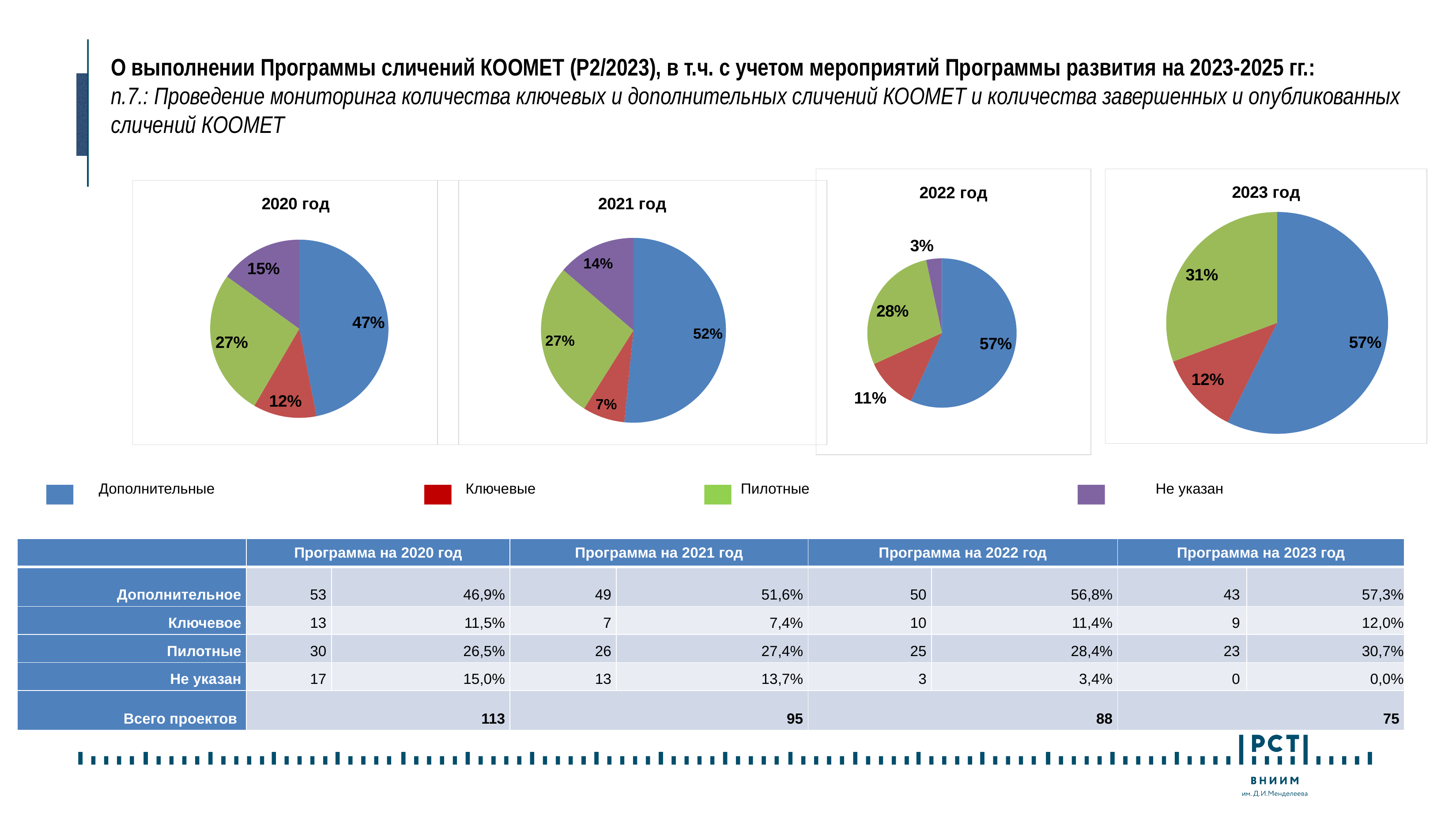

О выполнении Программы сличений КООМЕТ (P2/2023), в т.ч. с учетом мероприятий Программы развития на 2023-2025 гг.:
п.7.: Проведение мониторинга количества ключевых и дополнительных сличений КООМЕТ и количества завершенных и опубликованных сличений КООМЕТ

### Chart: 2022 год

| Category | Ряд1 |
|---|---|
| Дополнительное | 50.0 |
| Ключевое | 10.0 |
| Пилот | 25.0 |
| Не указан | 3.0 |

### Chart: 2023 год

| Category | Ряд1 |
|---|---|
| Дополнительное | 43.0 |
| Ключевое | 9.0 |
| Пилот | 23.0 |
| Не указан | 0.0 |

### Chart: 2020 год

| Category | Дополнительное Ключевое Пилот Не указан |
|---|---|
| Дополнительное | 53.0 |
| Ключевое | 13.0 |
| Пилот | 30.0 |
| Не указан | 17.0 |

### Chart: 2021 год

| Category | Дополнительное Ключевое Пилот Не указан |
|---|---|
| Дополнительное | 49.0 |
| Ключевое | 7.0 |
| Пилот | 26.0 |
| Не указан | 13.0 |
Дополнительные
Ключевые
Пилотные
Не указан

|  | Программа на 2020 год |  | Программа на 2021 год |  | Программа на 2022 год |  | Программа на 2023 год |  |
| --- | --- | --- | --- | --- | --- | --- | --- | --- |
| Дополнительное | 53 | 46,9% | 49 | 51,6% | 50 | 56,8% | 43 | 57,3% |
| Ключевое | 13 | 11,5% | 7 | 7,4% | 10 | 11,4% | 9 | 12,0% |
| Пилотные | 30 | 26,5% | 26 | 27,4% | 25 | 28,4% | 23 | 30,7% |
| Не указан | 17 | 15,0% | 13 | 13,7% | 3 | 3,4% | 0 | 0,0% |
| Всего проектов | 113 |  | 95 |  | 88 |  | 75 |  |